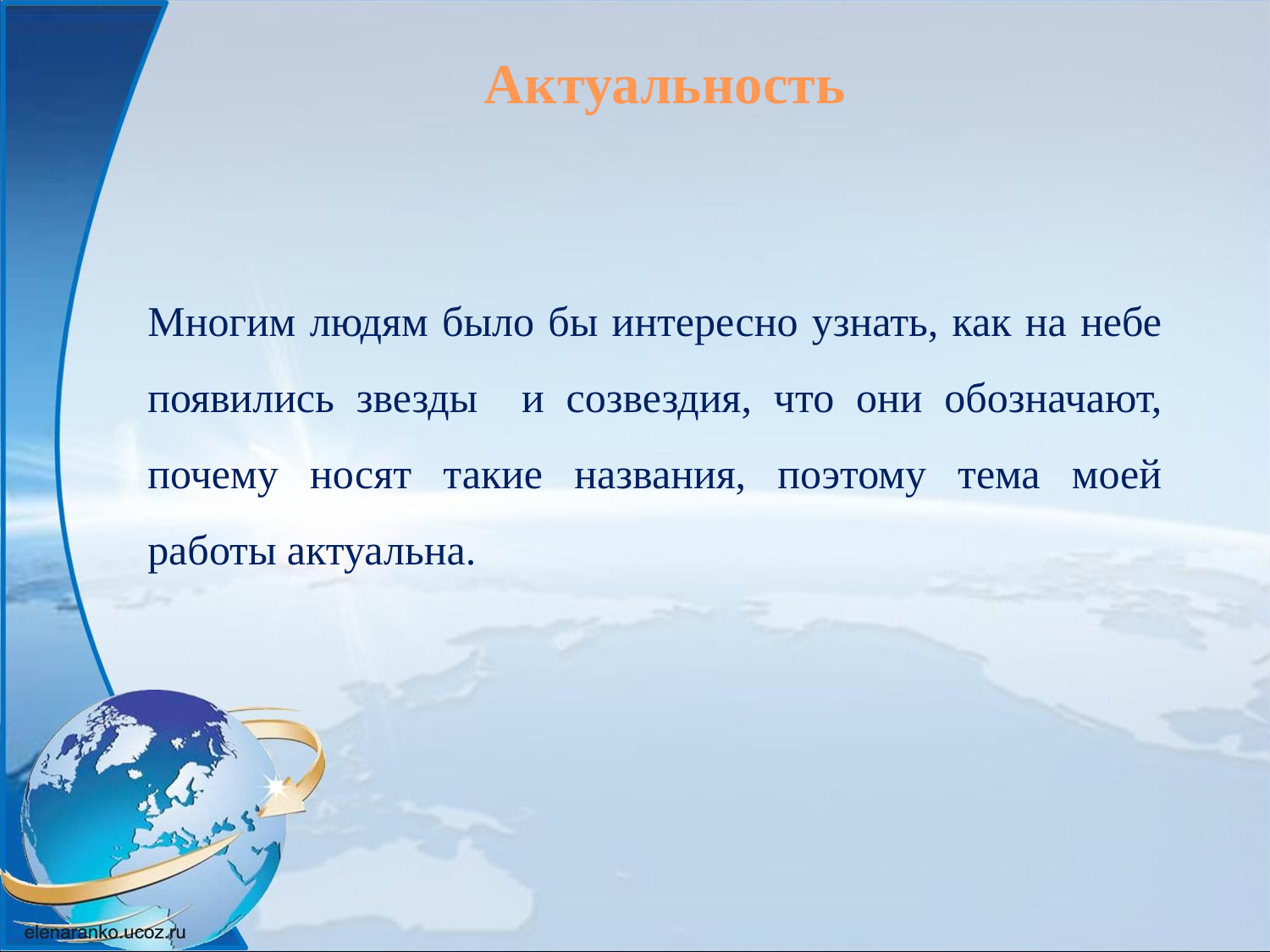

Актуальность
Многим людям было бы интересно узнать, как на небе появились звезды  и созвездия, что они обозначают, почему носят такие названия, поэтому тема моей работы актуальна.